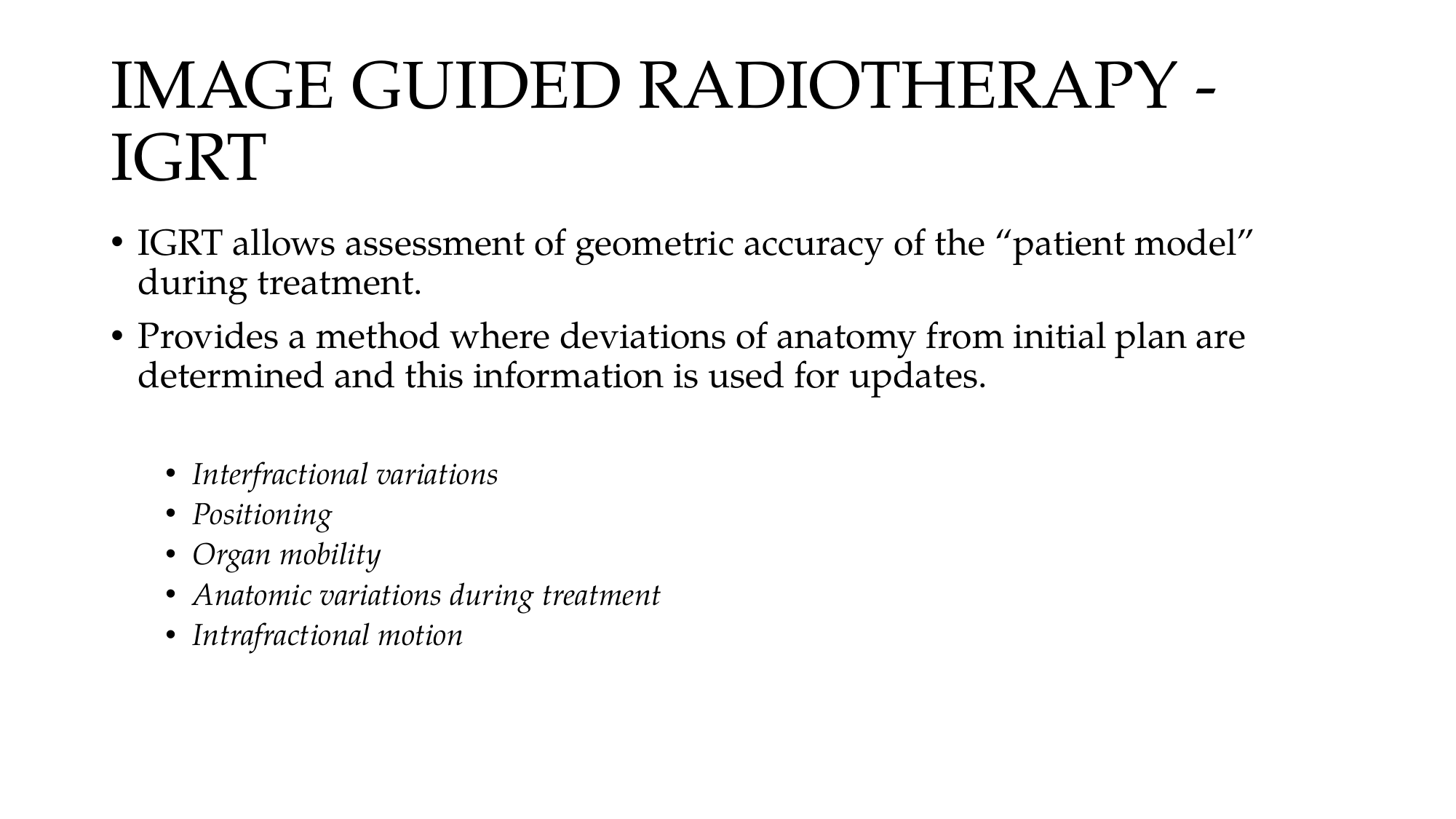

# IMAGE GUIDED RADIOTHERAPY - IGRT
IGRT allows assessment of geometric accuracy of the “patient model” during treatment.
Provides a method where deviations of anatomy from initial plan are determined and this information is used for updates.

Interfractional variations
Positioning
Organ mobility
Anatomic variations during treatment
Intrafractional motion